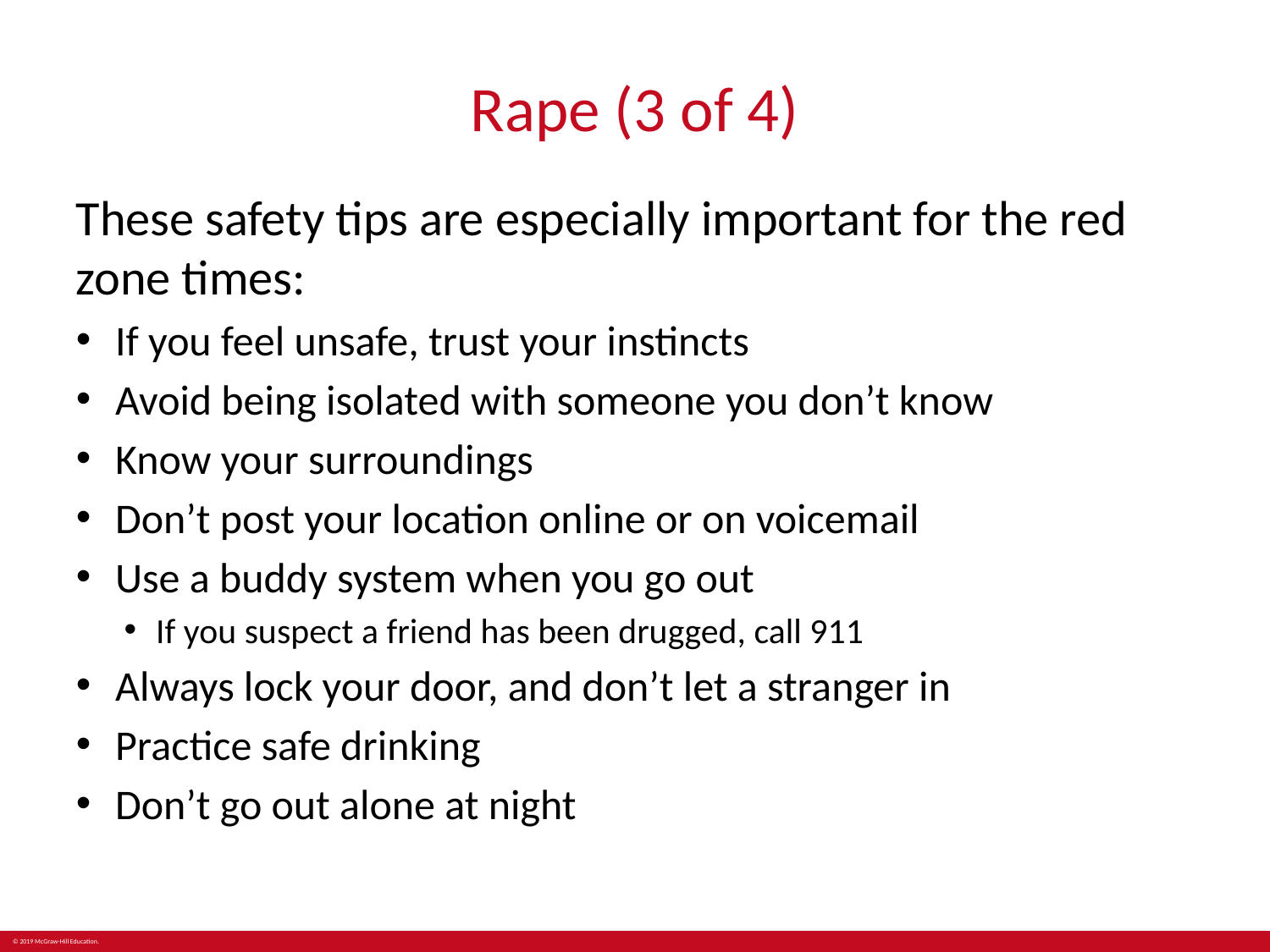

# Rape (3 of 4)
These safety tips are especially important for the red zone times:
If you feel unsafe, trust your instincts
Avoid being isolated with someone you don’t know
Know your surroundings
Don’t post your location online or on voicemail
Use a buddy system when you go out
If you suspect a friend has been drugged, call 911
Always lock your door, and don’t let a stranger in
Practice safe drinking
Don’t go out alone at night